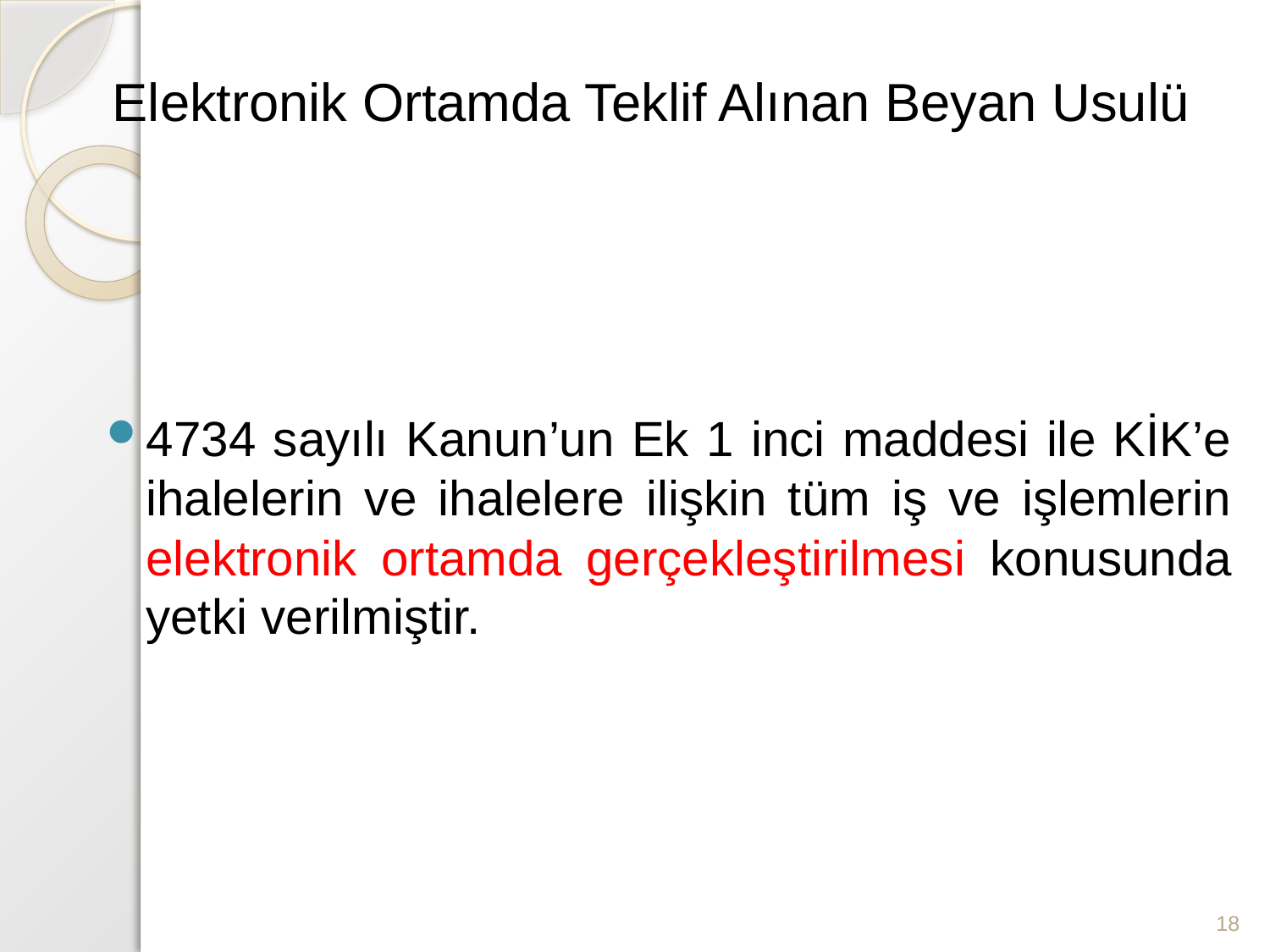

# Elektronik Ortamda Teklif Alınan Beyan Usulü

4734 sayılı Kanun’un Ek 1 inci maddesi ile KİK’e ihalelerin ve ihalelere ilişkin tüm iş ve işlemlerin elektronik ortamda gerçekleştirilmesi konusunda yetki verilmiştir.

18